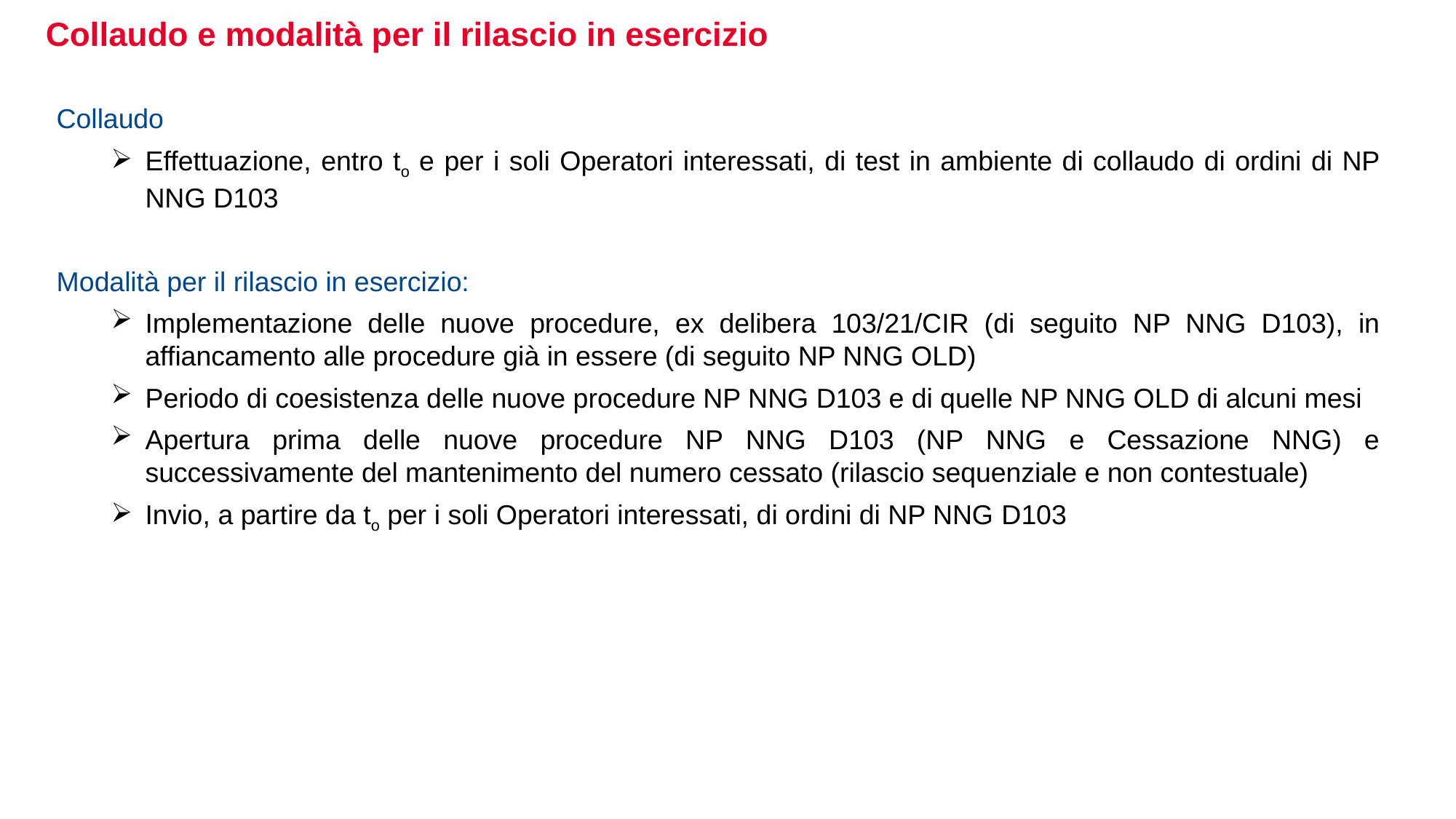

Collaudo e modalità per il rilascio in esercizio

Collaudo
Effettuazione, entro to e per i soli Operatori interessati, di test in ambiente di collaudo di ordini di NP NNG D103

Modalità per il rilascio in esercizio:
Implementazione delle nuove procedure, ex delibera 103/21/CIR (di seguito NP NNG D103), in affiancamento alle procedure già in essere (di seguito NP NNG OLD)
Periodo di coesistenza delle nuove procedure NP NNG D103 e di quelle NP NNG OLD di alcuni mesi
Apertura prima delle nuove procedure NP NNG D103 (NP NNG e Cessazione NNG) e successivamente del mantenimento del numero cessato (rilascio sequenziale e non contestuale)
Invio, a partire da to per i soli Operatori interessati, di ordini di NP NNG D103